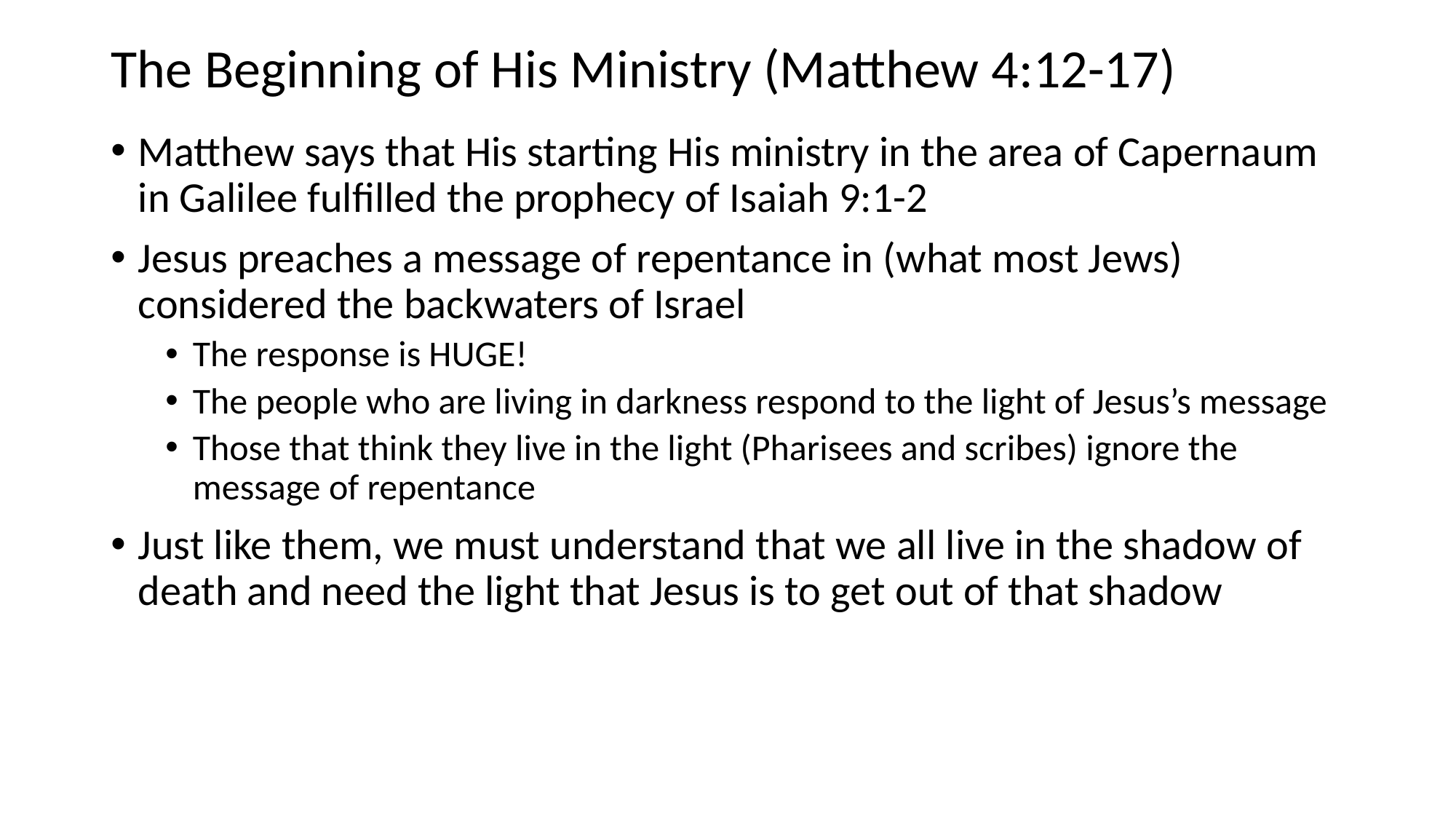

# The Beginning of His Ministry (Matthew 4:12-17)
Matthew says that His starting His ministry in the area of Capernaum in Galilee fulfilled the prophecy of Isaiah 9:1-2
Jesus preaches a message of repentance in (what most Jews) considered the backwaters of Israel
The response is HUGE!
The people who are living in darkness respond to the light of Jesus’s message
Those that think they live in the light (Pharisees and scribes) ignore the message of repentance
Just like them, we must understand that we all live in the shadow of death and need the light that Jesus is to get out of that shadow